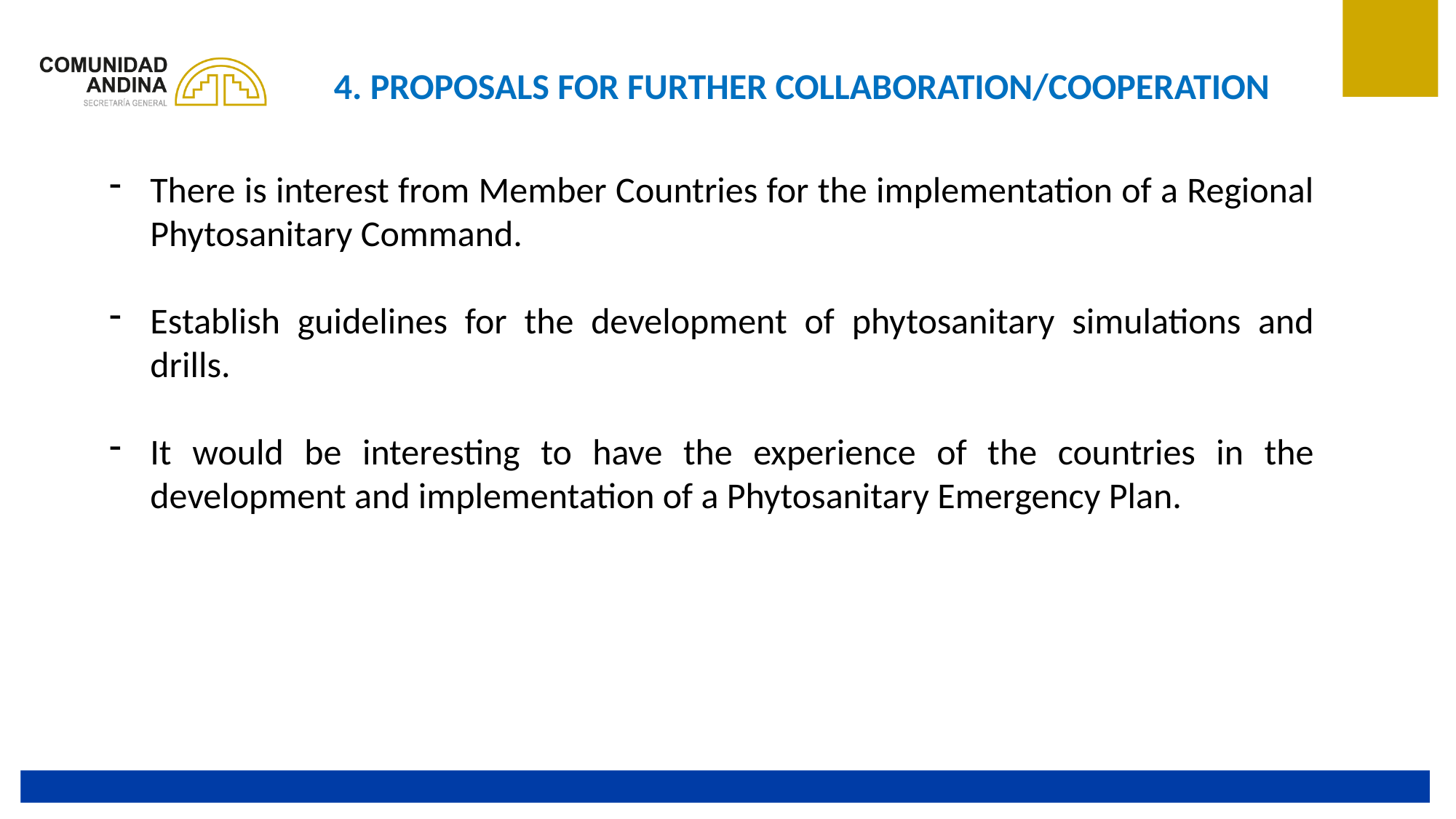

4. PROPOSALS FOR FURTHER COLLABORATION/COOPERATION
There is interest from Member Countries for the implementation of a Regional Phytosanitary Command.

Establish guidelines for the development of phytosanitary simulations and drills.

It would be interesting to have the experience of the countries in the development and implementation of a Phytosanitary Emergency Plan.